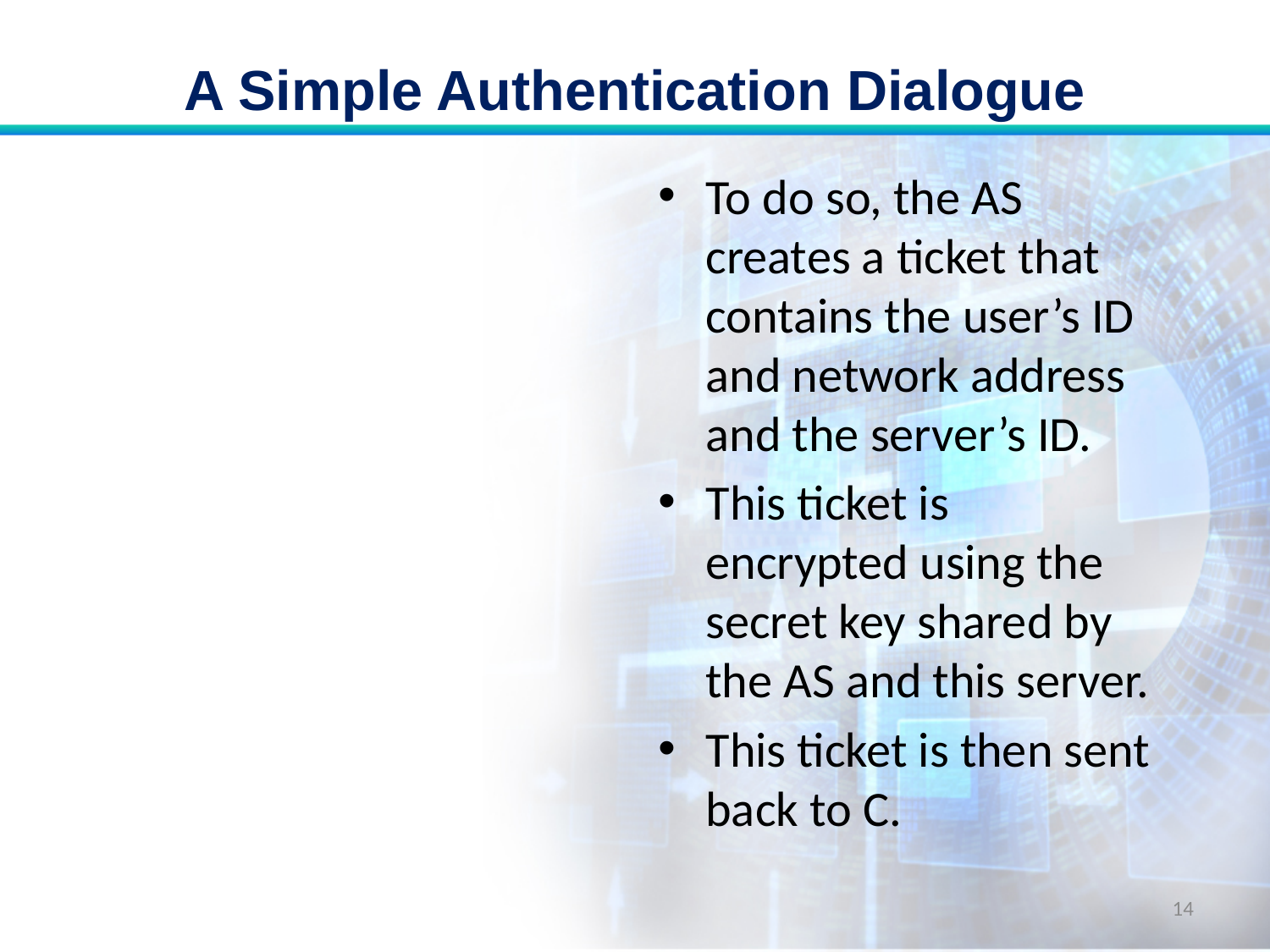

# A Simple Authentication Dialogue
To do so, the AS creates a ticket that contains the user’s ID and network address and the server’s ID.
This ticket is encrypted using the secret key shared by the AS and this server.
This ticket is then sent back to C.
14